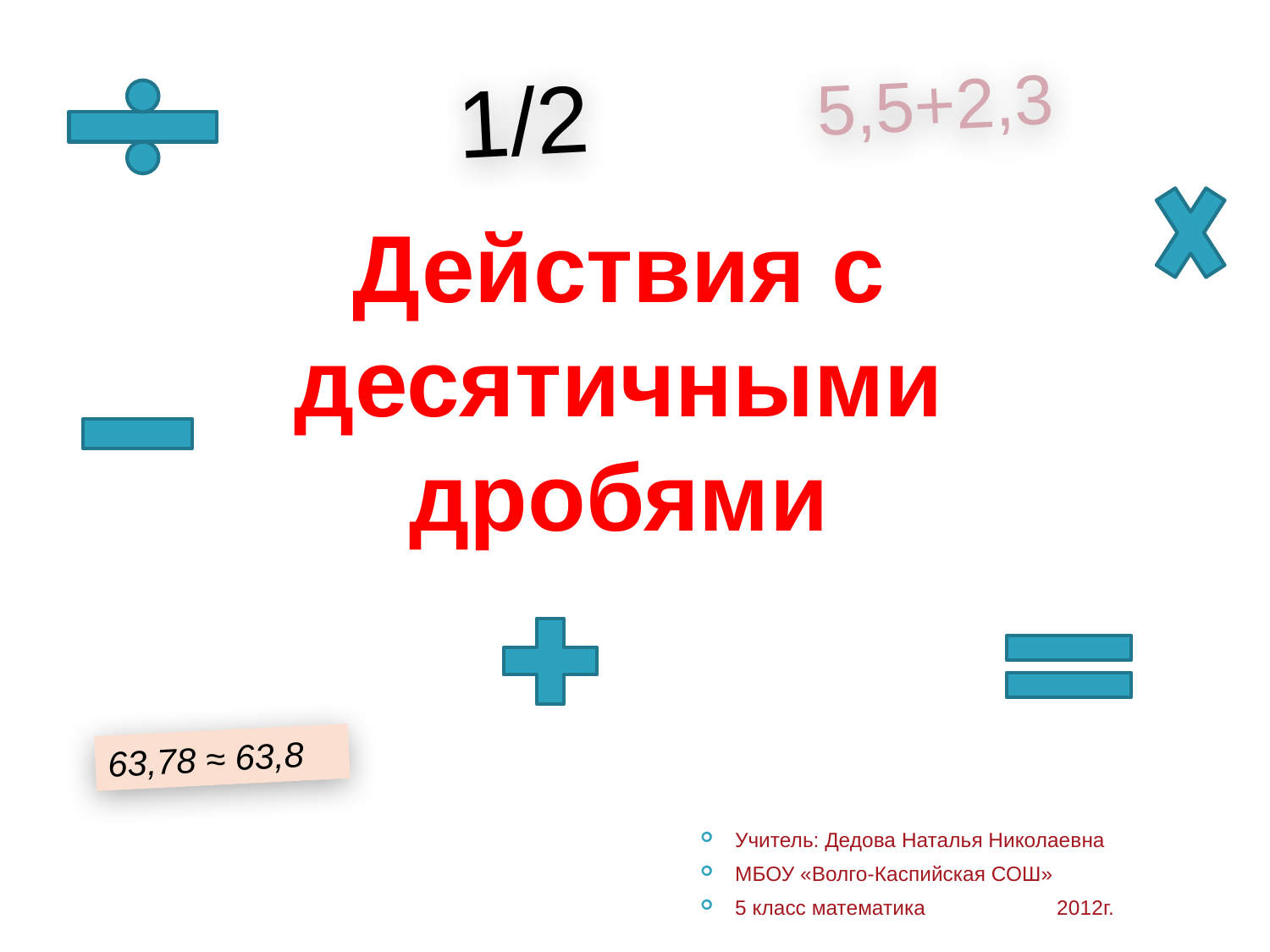

1/2
5,5+2,3

Действия с десятичными дробями

63,78 ≈ 63,8
Учитель: Дедова Наталья Николаевна
МБОУ «Волго-Каспийская СОШ»
5 класс математика                       2012г.